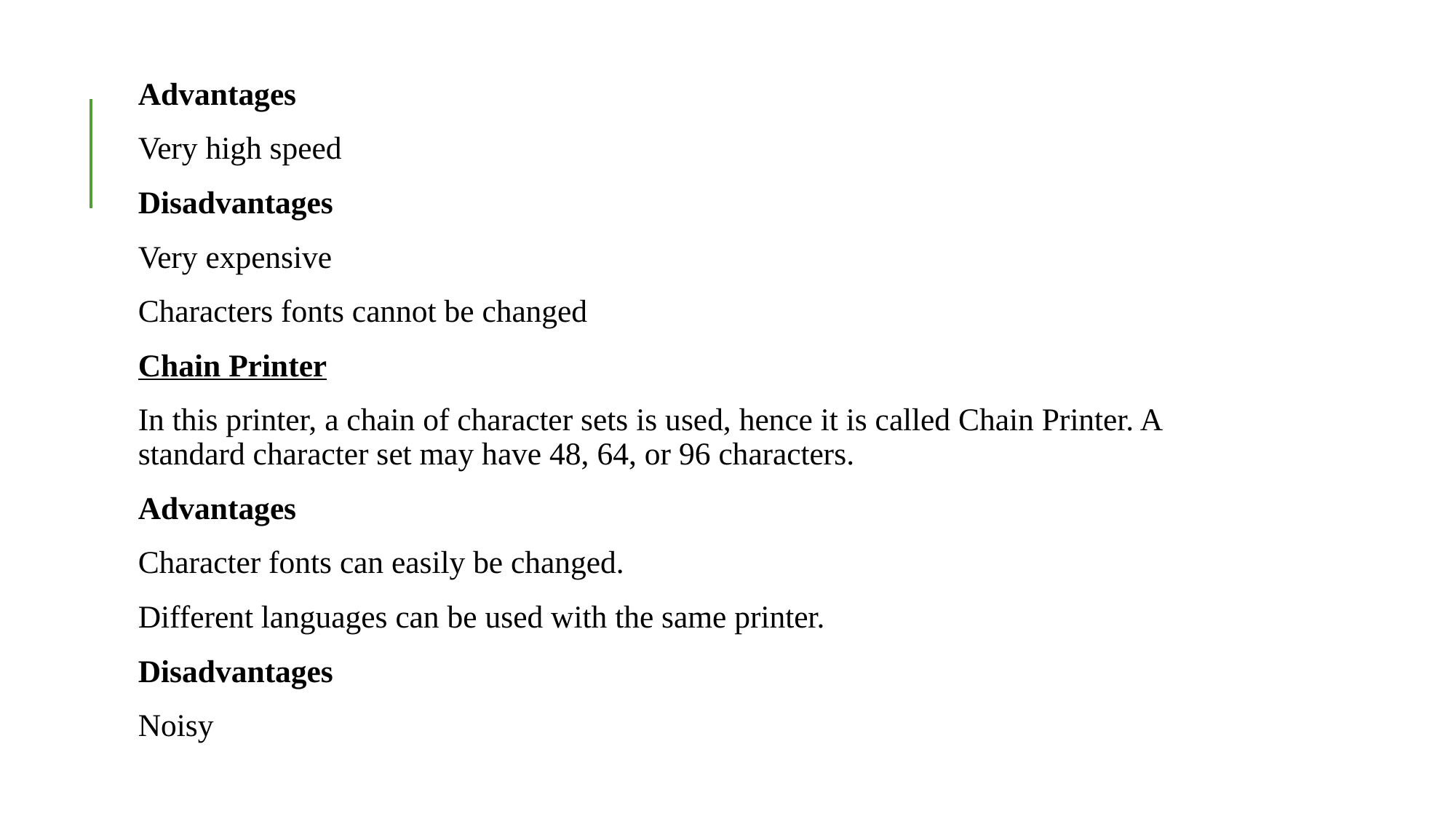

Advantages
Very high speed
Disadvantages
Very expensive
Characters fonts cannot be changed
Chain Printer
In this printer, a chain of character sets is used, hence it is called Chain Printer. A standard character set may have 48, 64, or 96 characters.
Advantages
Character fonts can easily be changed.
Different languages can be used with the same printer.
Disadvantages
Noisy